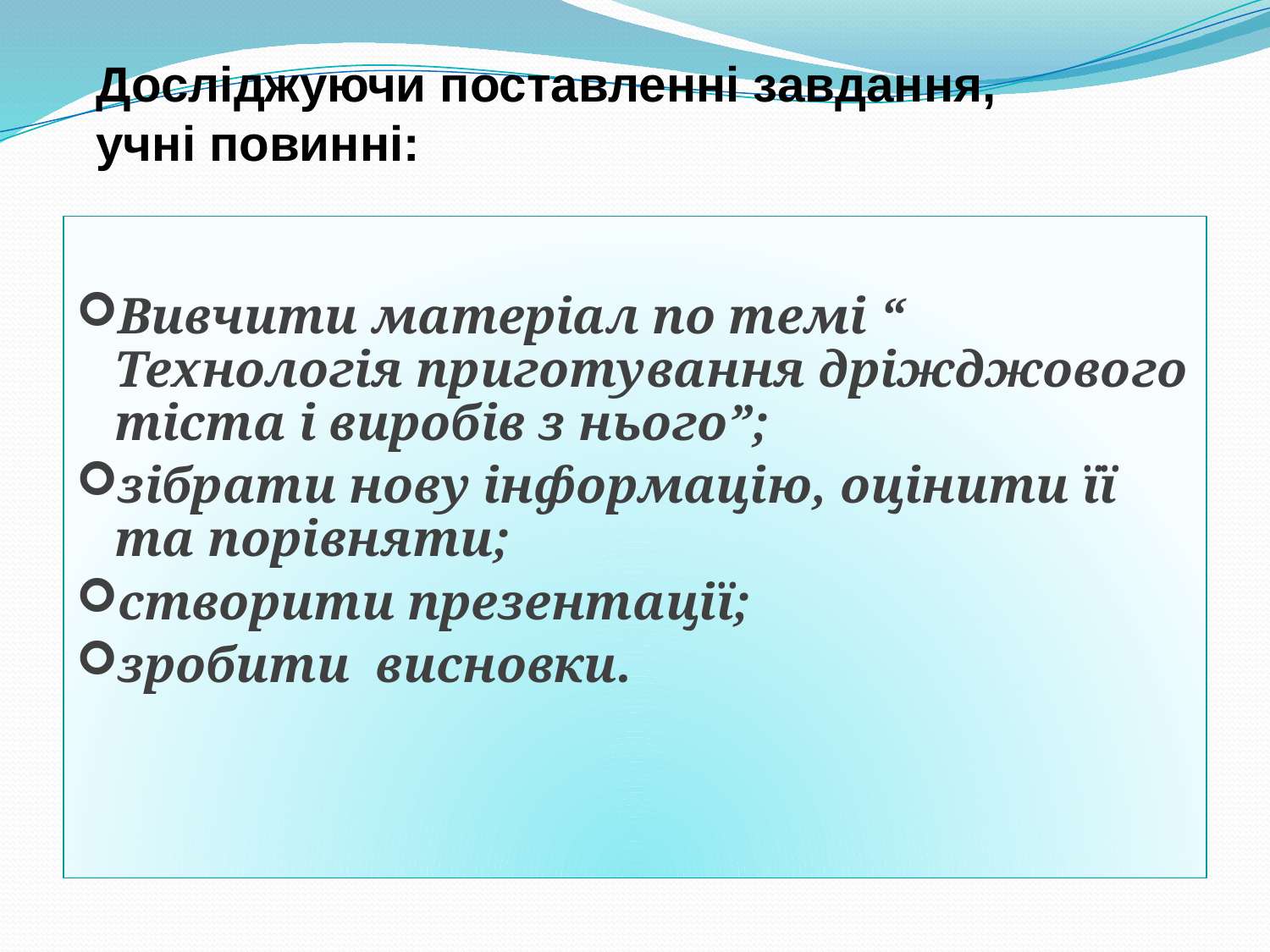

Досліджуючи поставленні завдання, учні повинні:

Вивчити матеріал по темі “ Технологія приготування дріжджового тіста і виробів з нього”;
зібрати нову інформацію, оцінити її та порівняти;
створити презентації;
зробити  висновки.